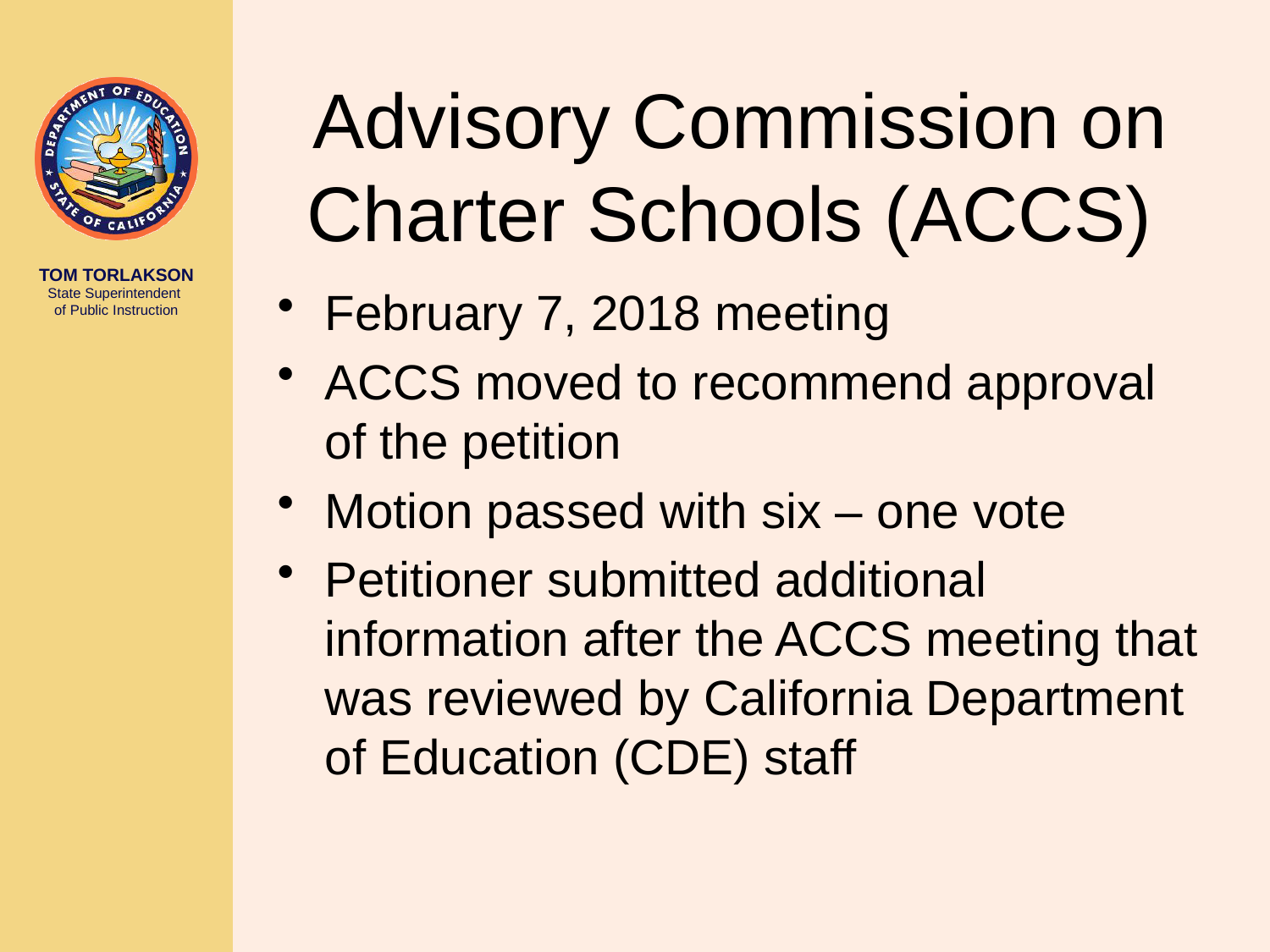

# Advisory Commission on Charter Schools (ACCS)
February 7, 2018 meeting
ACCS moved to recommend approval of the petition
Motion passed with six – one vote
Petitioner submitted additional information after the ACCS meeting that was reviewed by California Department of Education (CDE) staff